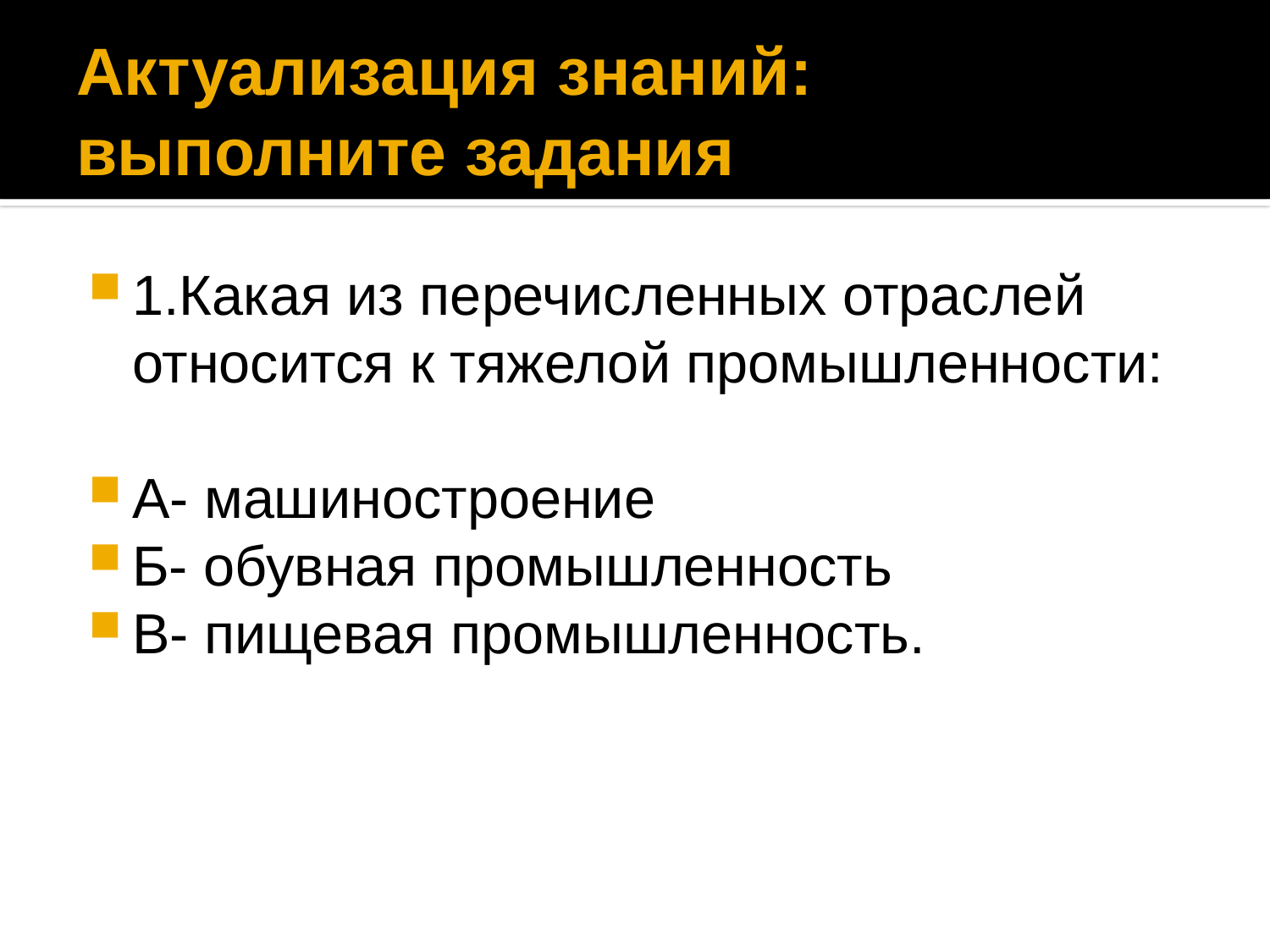

# Актуализация знаний: выполните задания
1.Какая из перечисленных отраслей относится к тяжелой промышленности:

А- машиностроение
Б- обувная промышленность
В- пищевая промышленность.